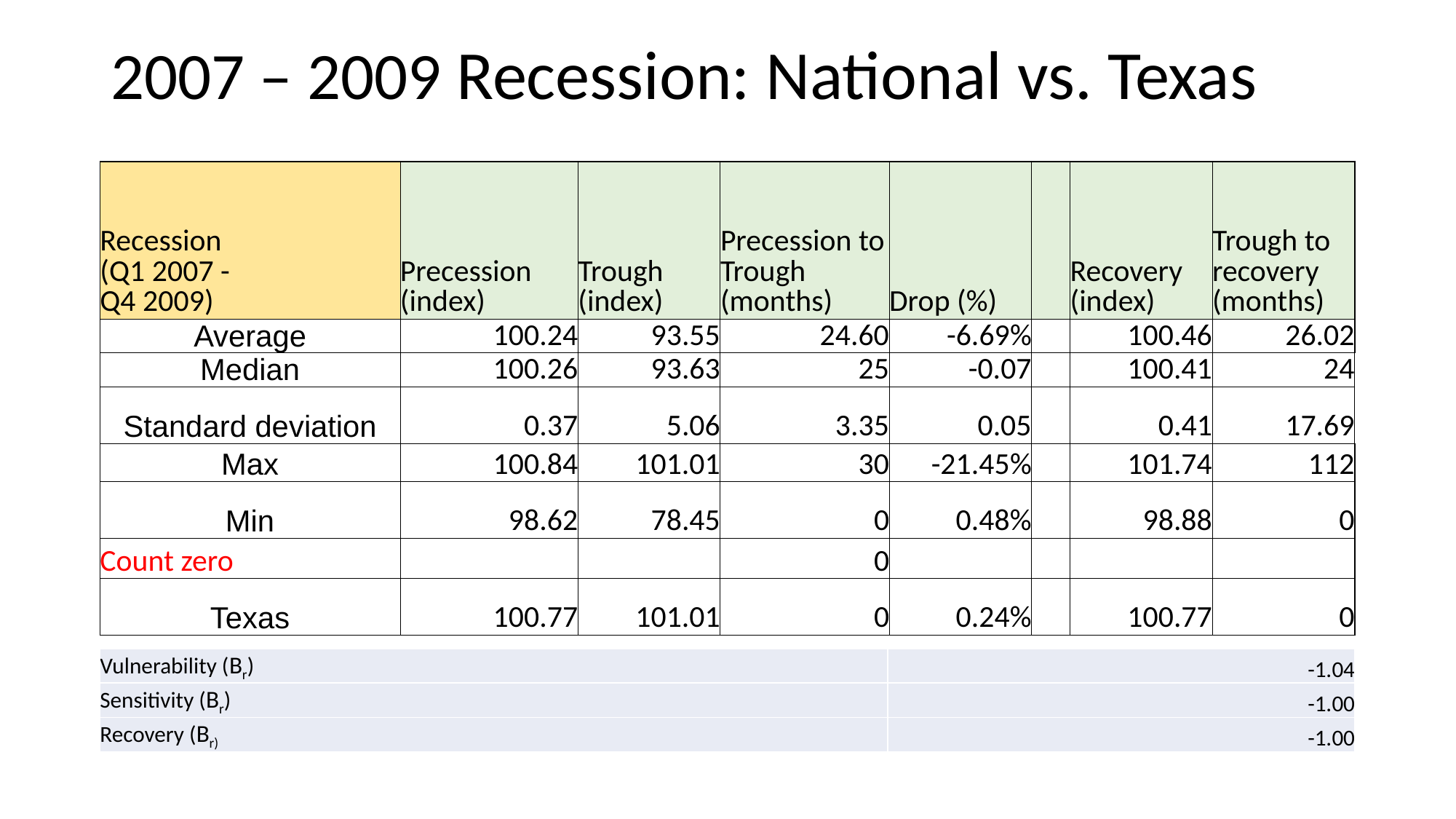

# 2007 – 2009 Recession: National vs. Texas
| Recession (Q1 2007 - Q4 2009) | Precession (index) | Trough (index) | Precession to Trough (months) | Drop (%) |  | Recovery (index) | Trough to recovery (months) |
| --- | --- | --- | --- | --- | --- | --- | --- |
| Average | 100.24 | 93.55 | 24.60 | -6.69% |  | 100.46 | 26.02 |
| Median | 100.26 | 93.63 | 25 | -0.07 |  | 100.41 | 24 |
| Standard deviation | 0.37 | 5.06 | 3.35 | 0.05 |  | 0.41 | 17.69 |
| Max | 100.84 | 101.01 | 30 | -21.45% |  | 101.74 | 112 |
| Min | 98.62 | 78.45 | 0 | 0.48% |  | 98.88 | 0 |
| Count zero |  |  | 0 |  |  |  |  |
| Texas | 100.77 | 101.01 | 0 | 0.24% |  | 100.77 | 0 |
| Vulnerability (Br) | -1.04 |
| --- | --- |
| Sensitivity (Br) | -1.00 |
| Recovery (Br) | -1.00 |